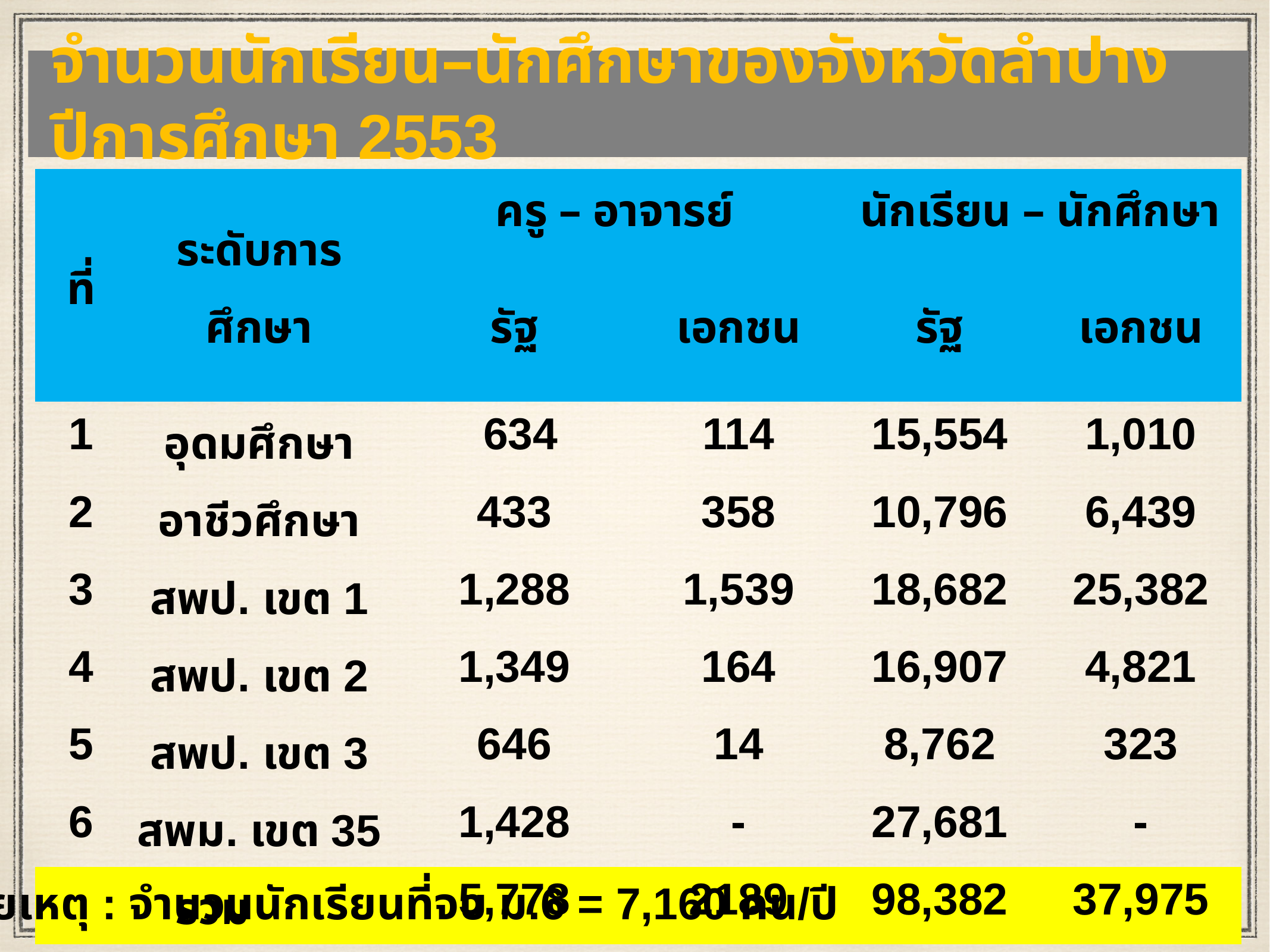

จำนวนนักเรียน–นักศึกษาของจังหวัดลำปาง ปีการศึกษา 2553
| ที่ | ระดับการศึกษา | ครู – อาจารย์ |  | นักเรียน – นักศึกษา |  |
| --- | --- | --- | --- | --- | --- |
|  |  | รัฐ | เอกชน | รัฐ | เอกชน |
| 1 | อุดมศึกษา | 634 | 114 | 15,554 | 1,010 |
| 2 | อาชีวศึกษา | 433 | 358 | 10,796 | 6,439 |
| 3 | สพป. เขต 1 | 1,288 | 1,539 | 18,682 | 25,382 |
| 4 | สพป. เขต 2 | 1,349 | 164 | 16,907 | 4,821 |
| 5 | สพป. เขต 3 | 646 | 14 | 8,762 | 323 |
| 6 | สพม. เขต 35 | 1,428 | - | 27,681 | - |
| รวม |  | 5,778 | 2189 | 98,382 | 37,975 |
หมายเหตุ : จำนวนนักเรียนที่จบ ม.6 = 7,160 คน/ปี